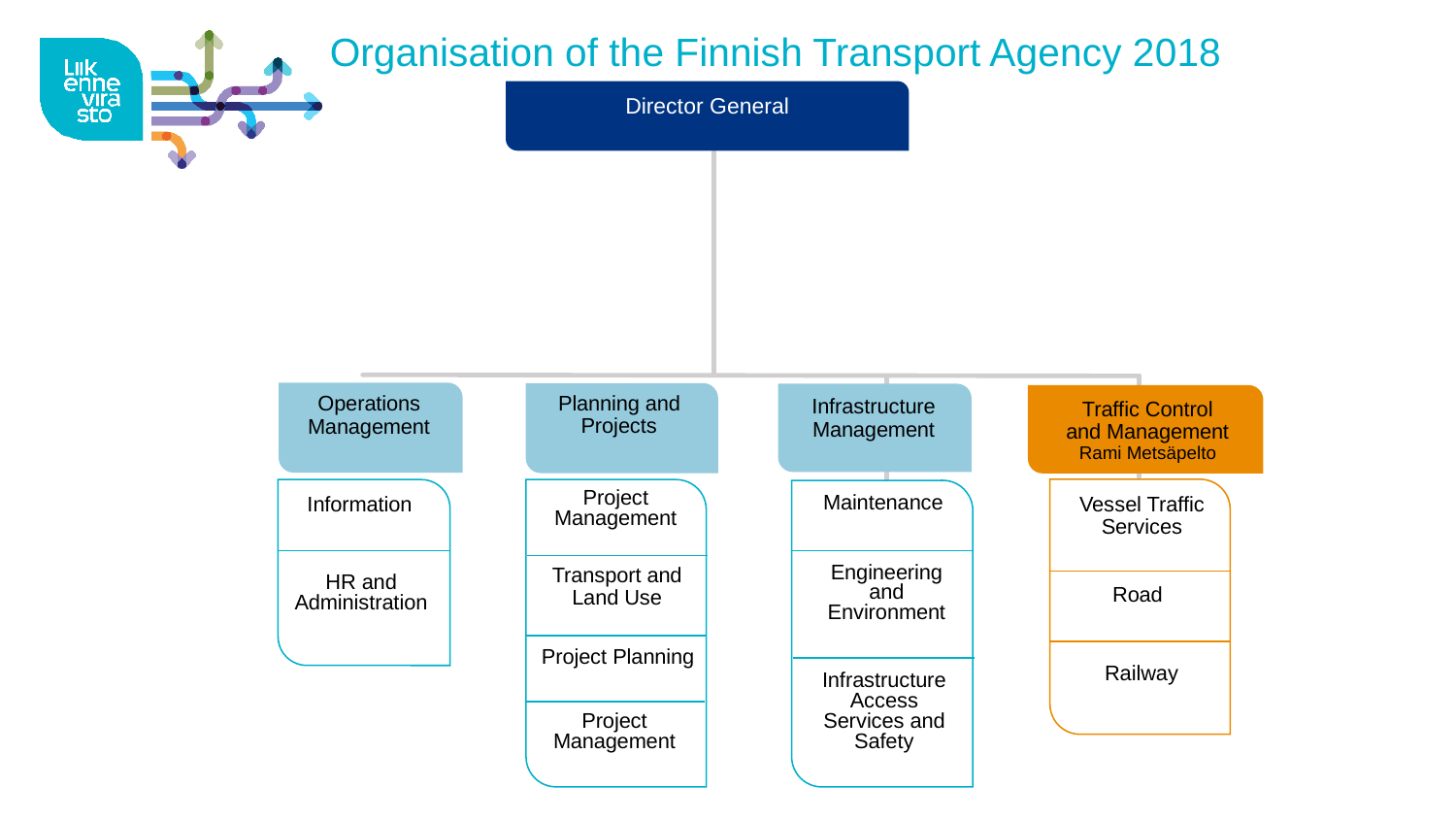

# Organisation of the Finnish Transport Agency 2018
Director General

Planning and Projects

Operations Management
Infrastructure Management
Traffic Control
and Management

Rami Metsäpelto

Maintenance
Project Management

Information

Vessel Traffic Services

Engineering and Environment

Transport and Land Use
HR and Administration
Road

Project Planning

Railway
Infrastructure Access Services and Safety

Project Management

2